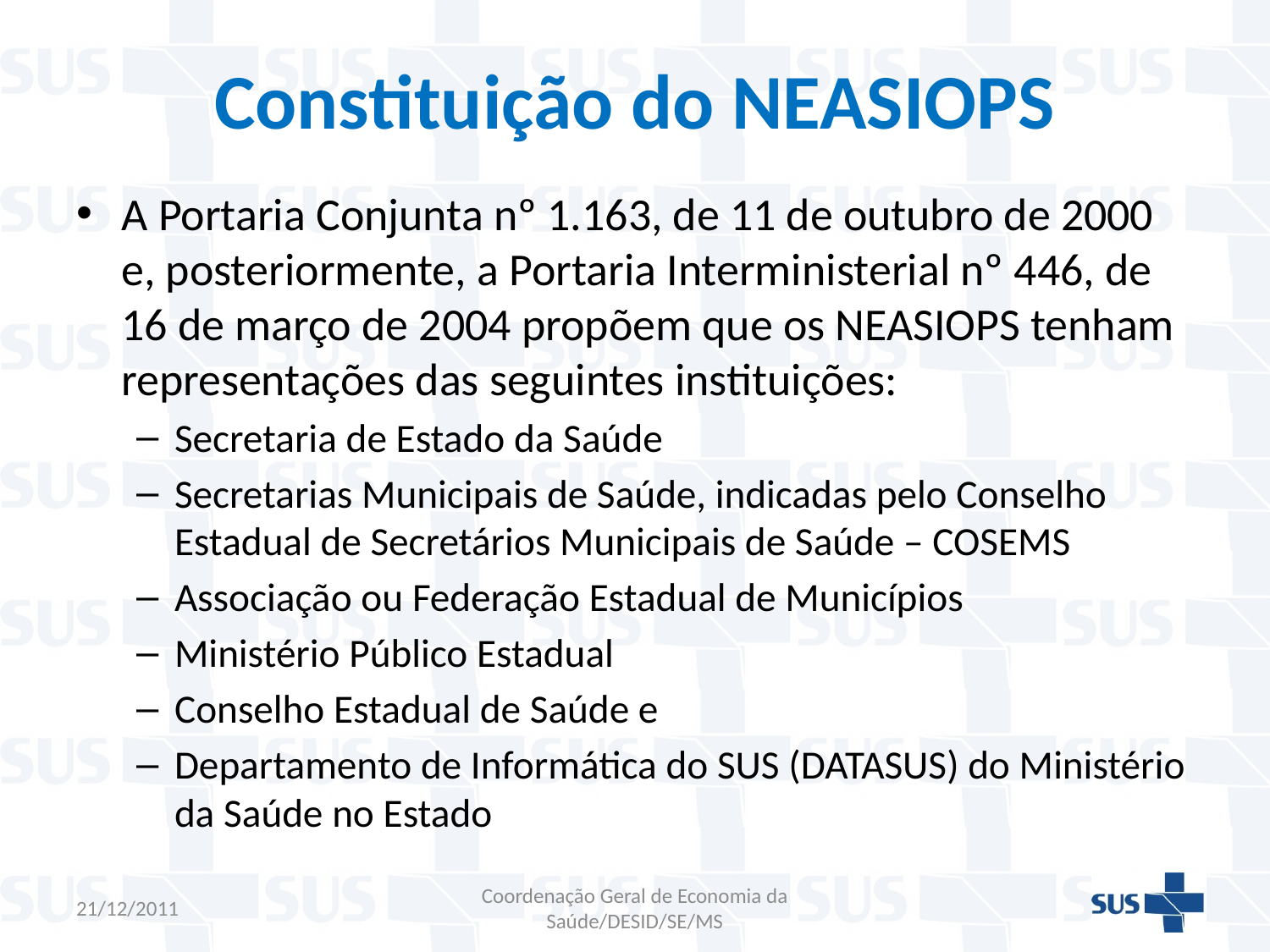

# Constituição do NEASIOPS
A Portaria Conjunta nº 1.163, de 11 de outubro de 2000 e, posteriormente, a Portaria Interministerial nº 446, de 16 de março de 2004 propõem que os NEASIOPS tenham representações das seguintes instituições:
Secretaria de Estado da Saúde
Secretarias Municipais de Saúde, indicadas pelo Conselho Estadual de Secretários Municipais de Saúde – COSEMS
Associação ou Federação Estadual de Municípios
Ministério Público Estadual
Conselho Estadual de Saúde e
Departamento de Informática do SUS (DATASUS) do Ministério da Saúde no Estado
21/12/2011